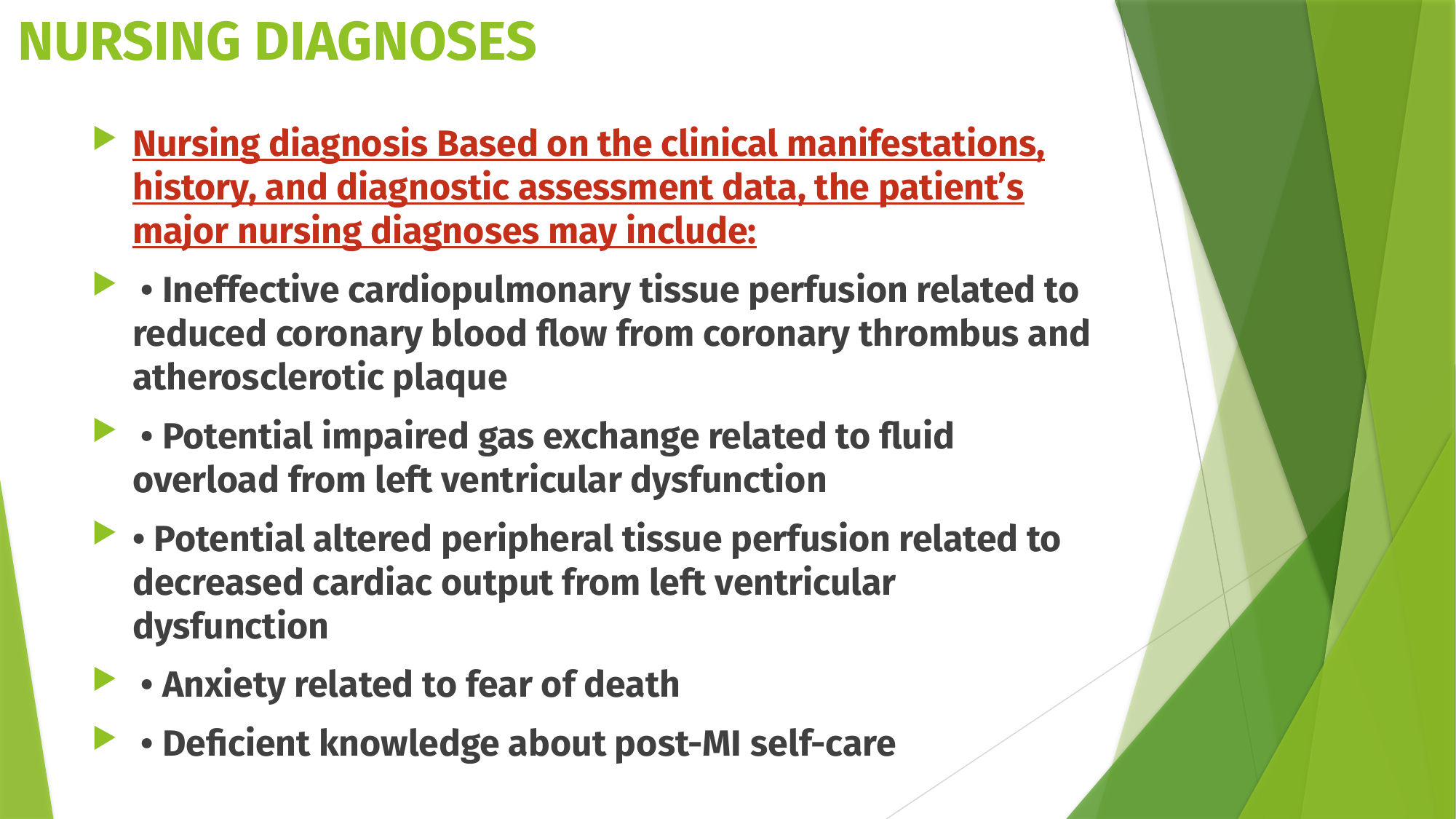

# NURSING DIAGNOSES
Nursing diagnosis Based on the clinical manifestations, history, and diagnostic assessment data, the patient’s major nursing diagnoses may include:
 • Ineffective cardiopulmonary tissue perfusion related to reduced coronary blood flow from coronary thrombus and atherosclerotic plaque
 • Potential impaired gas exchange related to ﬂuid overload from left ventricular dysfunction
• Potential altered peripheral tissue perfusion related to decreased cardiac output from left ventricular dysfunction
 • Anxiety related to fear of death
 • Deﬁcient knowledge about post-MI self-care